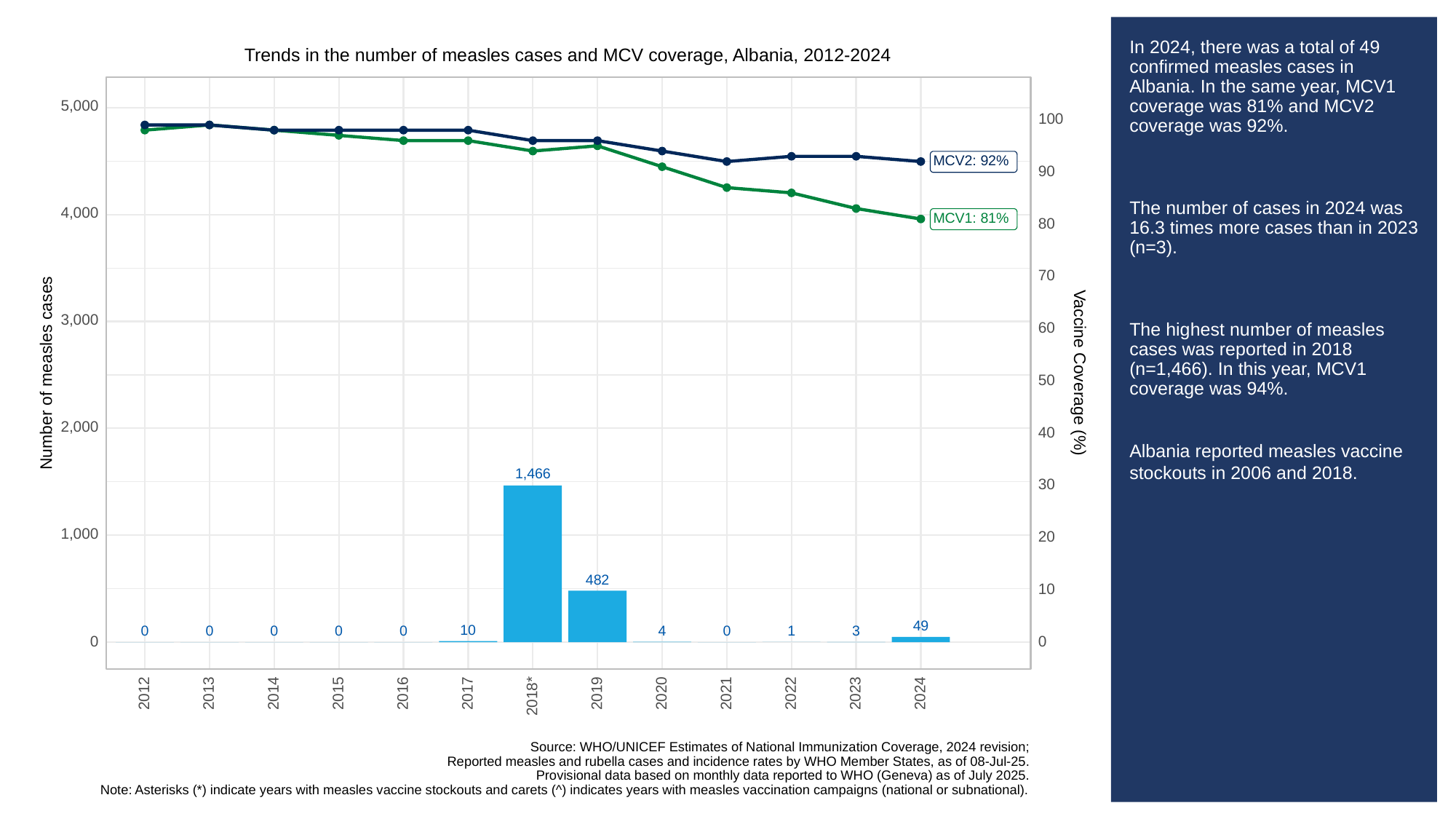

# In 2024, there was a total of 49 confirmed measles cases in Albania. In the same year, MCV1 coverage was 81% and MCV2 coverage was 92%.

The number of cases in 2024 was 16.3 times more cases than in 2023 (n=3).

The highest number of measles cases was reported in 2018 (n=1,466). In this year, MCV1 coverage was 94%.

Albania reported measles vaccine stockouts in 2006 and 2018.

Trends in the number of measles cases and MCV coverage, Albania, 2012-2024

5,000

100

MCV2: 92%

90

4,000

MCV1: 81%

80

70
3,000

60
Vaccine Coverage (%)
Number of measles cases

50
2,000
40

1,466
30

1,000
20

482
10

49
10
3
4
0
0
0
0
0
0
1
0
0

2013
2023
2012
2014
2015
2016
2017
2019
2020
2021
2022
2024
2018*
Source: WHO/UNICEF Estimates of National Immunization Coverage, 2024 revision;
Reported measles and rubella cases and incidence rates by WHO Member States, as of 08-Jul-25.
Provisional data based on monthly data reported to WHO (Geneva) as of July 2025.
Note: Asterisks (*) indicate years with measles vaccine stockouts and carets (^) indicates years with measles vaccination campaigns (national or subnational).